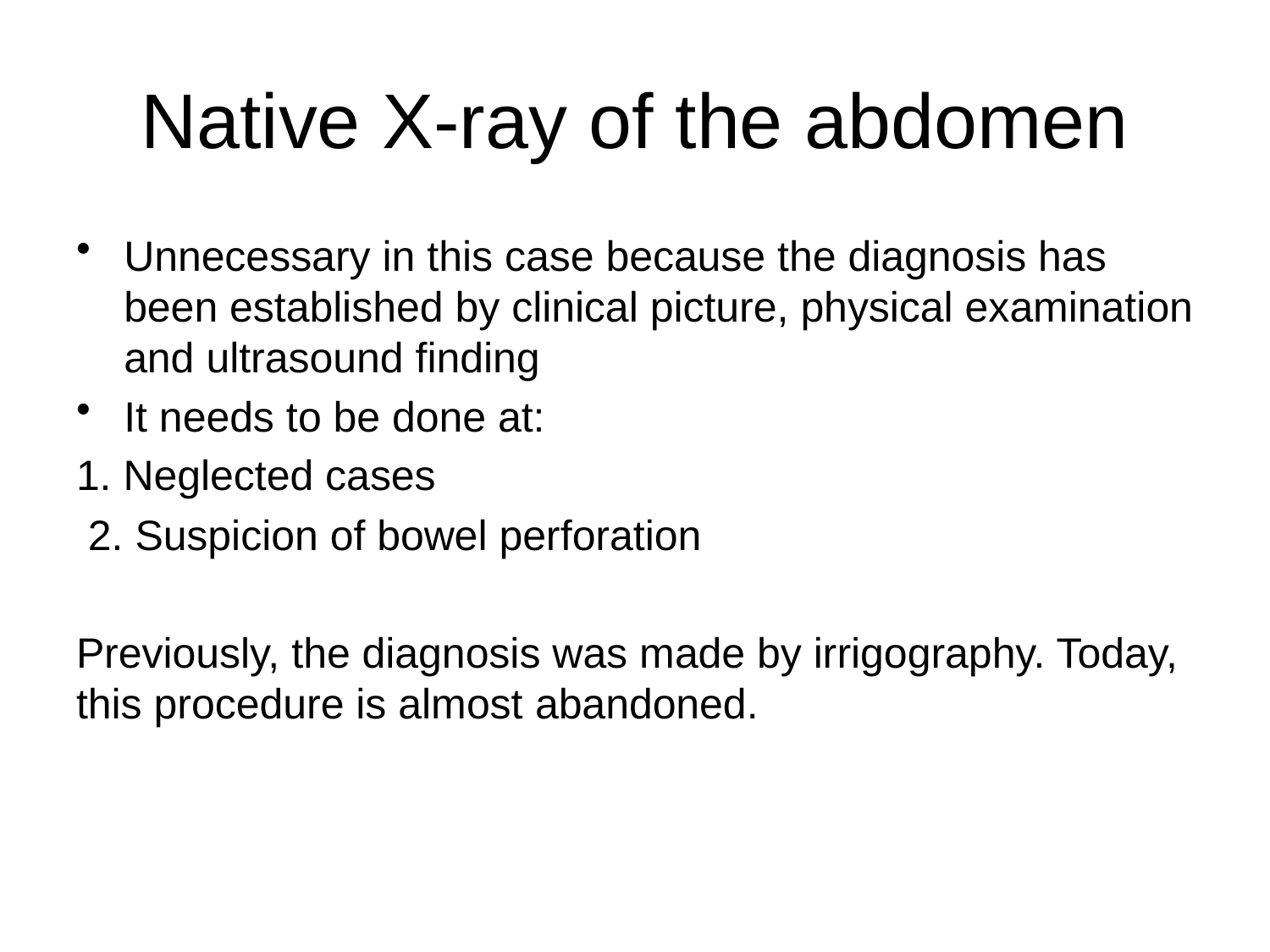

# Native X-ray of the abdomen
Unnecessary in this case because the diagnosis has been established by clinical picture, physical examination and ultrasound finding
It needs to be done at:
1. Neglected cases
 2. Suspicion of bowel perforation

Previously, the diagnosis was made by irrigography. Today, this procedure is almost abandoned.